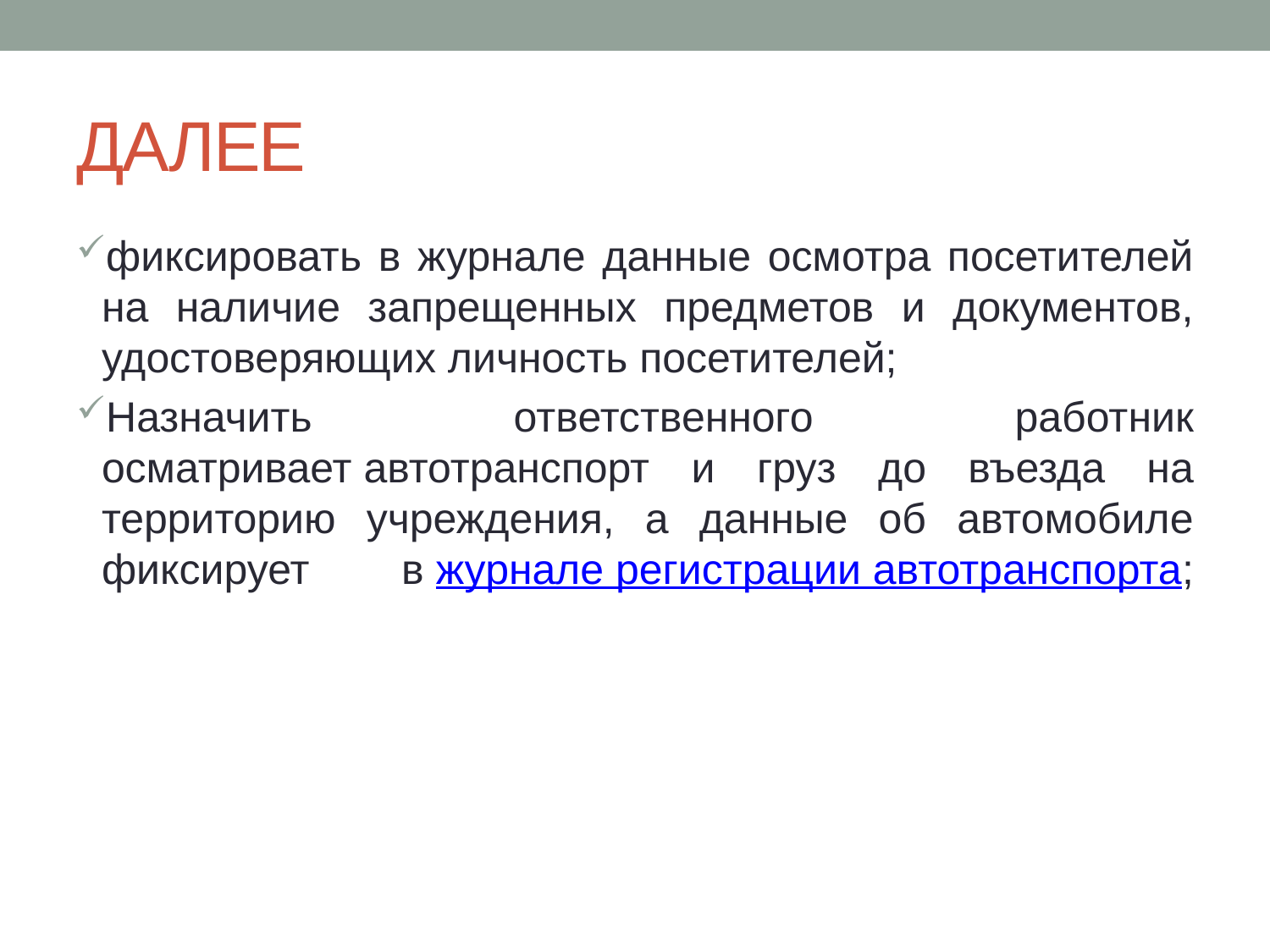

# ДАЛЕЕ
фиксировать в журнале данные осмотра посетителей на наличие запрещенных предметов и документов, удостоверяющих личность посетителей;
Назначить ответственного работник осматривает автотранспорт и груз до въезда на территорию учреждения, а данные об автомобиле фиксирует в журнале регистрации автотранспорта;